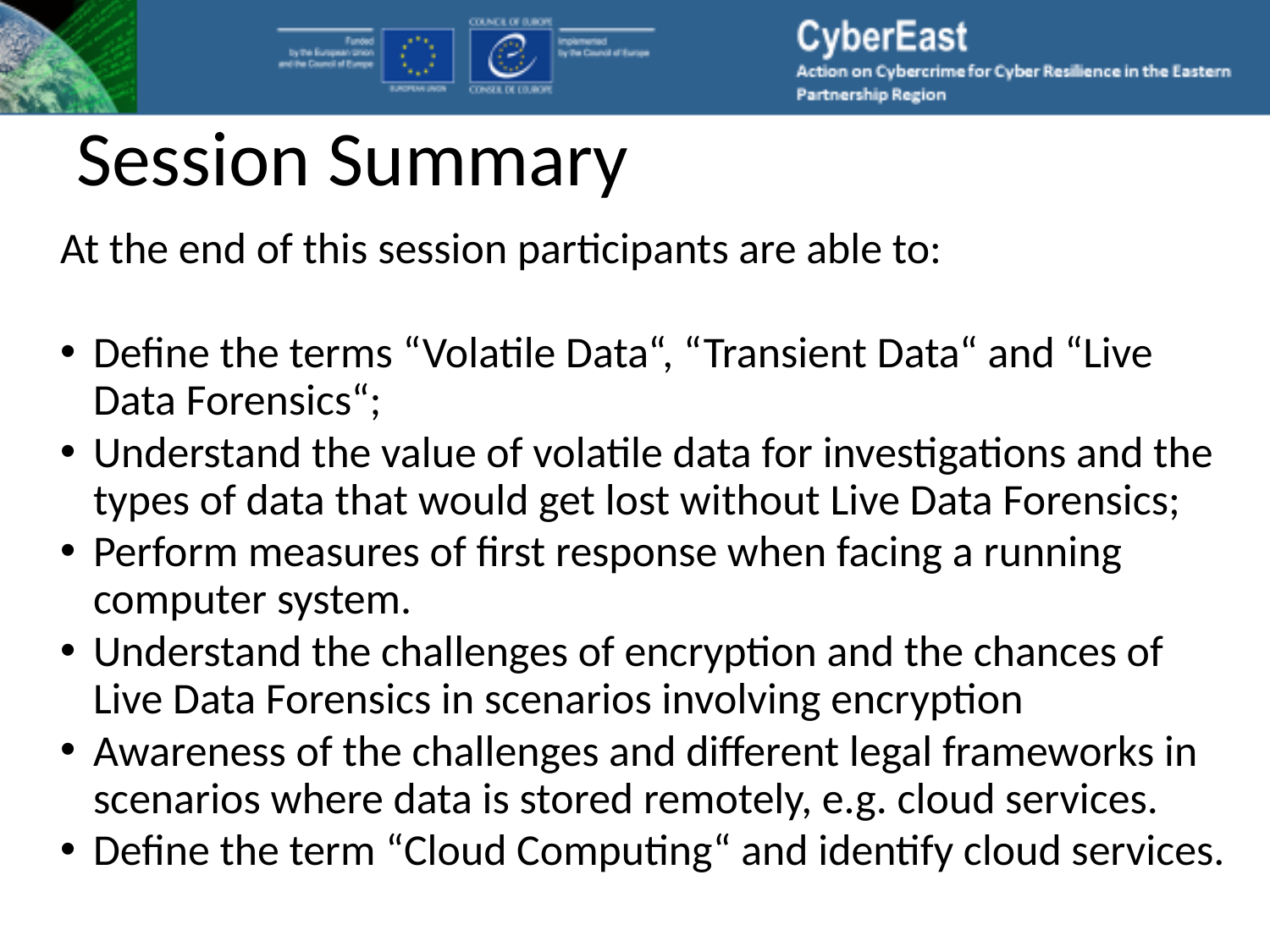

# Session Summary
At the end of this session participants are able to:

Define the terms “Volatile Data“, “Transient Data“ and “Live Data Forensics“;
Understand the value of volatile data for investigations and the types of data that would get lost without Live Data Forensics;
Perform measures of first response when facing a running computer system.
Understand the challenges of encryption and the chances of Live Data Forensics in scenarios involving encryption
Awareness of the challenges and different legal frameworks in scenarios where data is stored remotely, e.g. cloud services.
Define the term “Cloud Computing“ and identify cloud services.